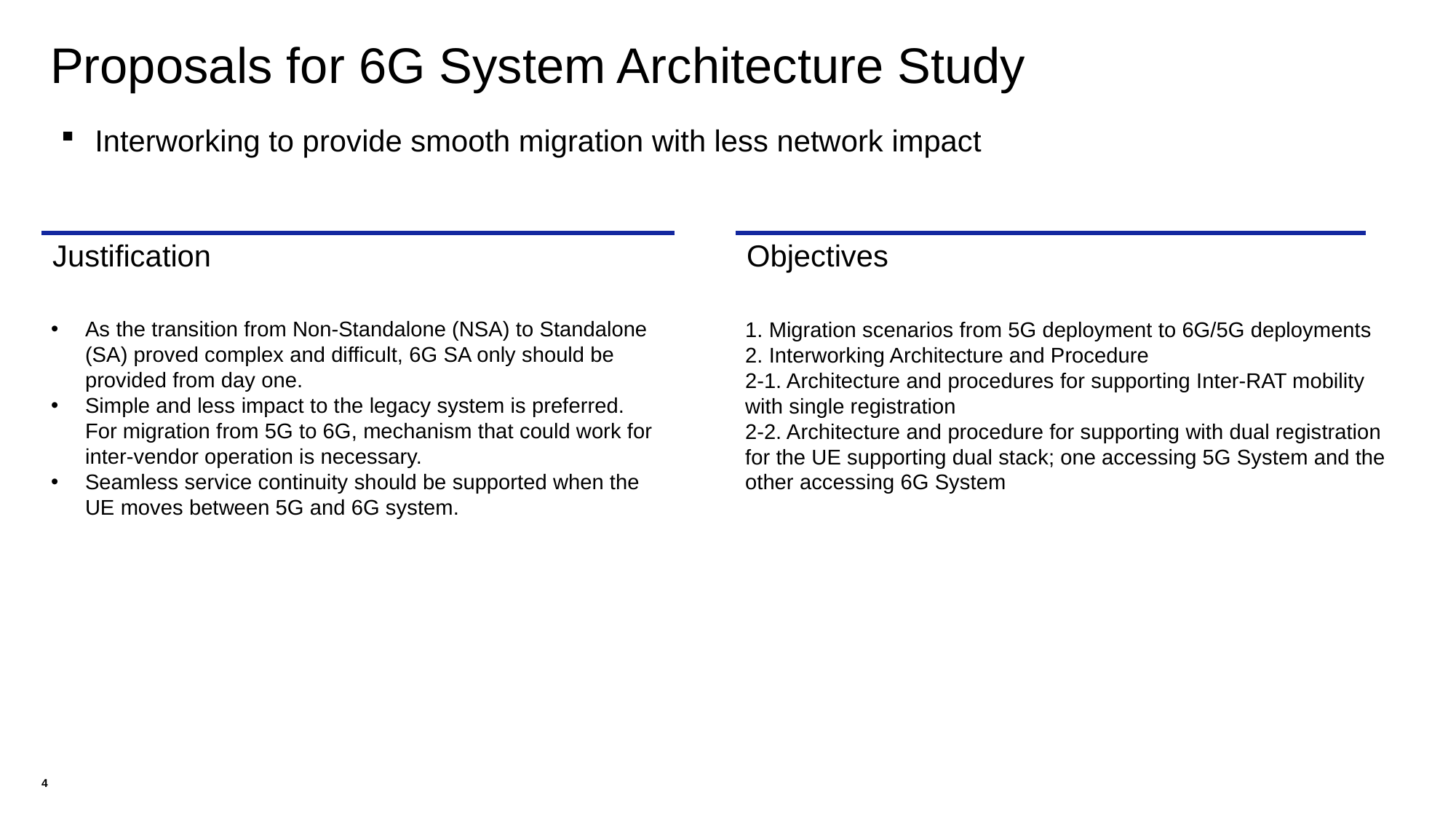

# Proposals for 6G System Architecture Study
Interworking to provide smooth migration with less network impact
Justification
Objectives

As the transition from Non-Standalone (NSA) to Standalone (SA) proved complex and difficult, 6G SA only should be provided from day one.
Simple and less impact to the legacy system is preferred. For migration from 5G to 6G, mechanism that could work for inter-vendor operation is necessary.
Seamless service continuity should be supported when the UE moves between 5G and 6G system.

1. Migration scenarios from 5G deployment to 6G/5G deployments
2. Interworking Architecture and Procedure
2-1. Architecture and procedures for supporting Inter-RAT mobility with single registration
2-2. Architecture and procedure for supporting with dual registration for the UE supporting dual stack; one accessing 5G System and the other accessing 6G System